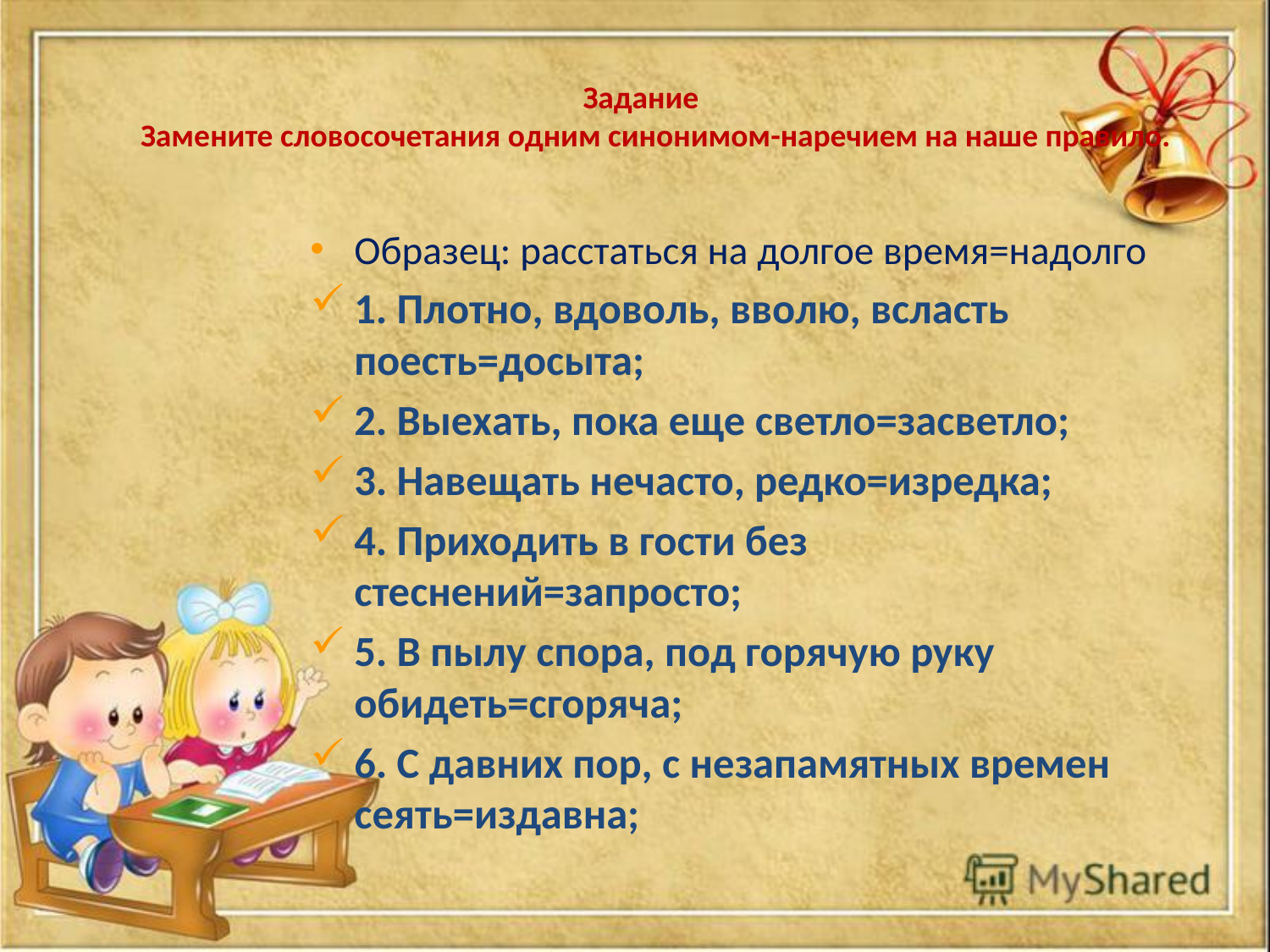

# Задание Замените словосочетания одним синонимом-наречием на наше правило.
Образец: расстаться на долгое время=надолго
1. Плотно, вдоволь, вволю, всласть поесть=досыта;
2. Выехать, пока еще светло=засветло;
3. Навещать нечасто, редко=изредка;
4. Приходить в гости без стеснений=запросто;
5. В пылу спора, под горячую руку обидеть=сгоряча;
6. С давних пор, с незапамятных времен сеять=издавна;